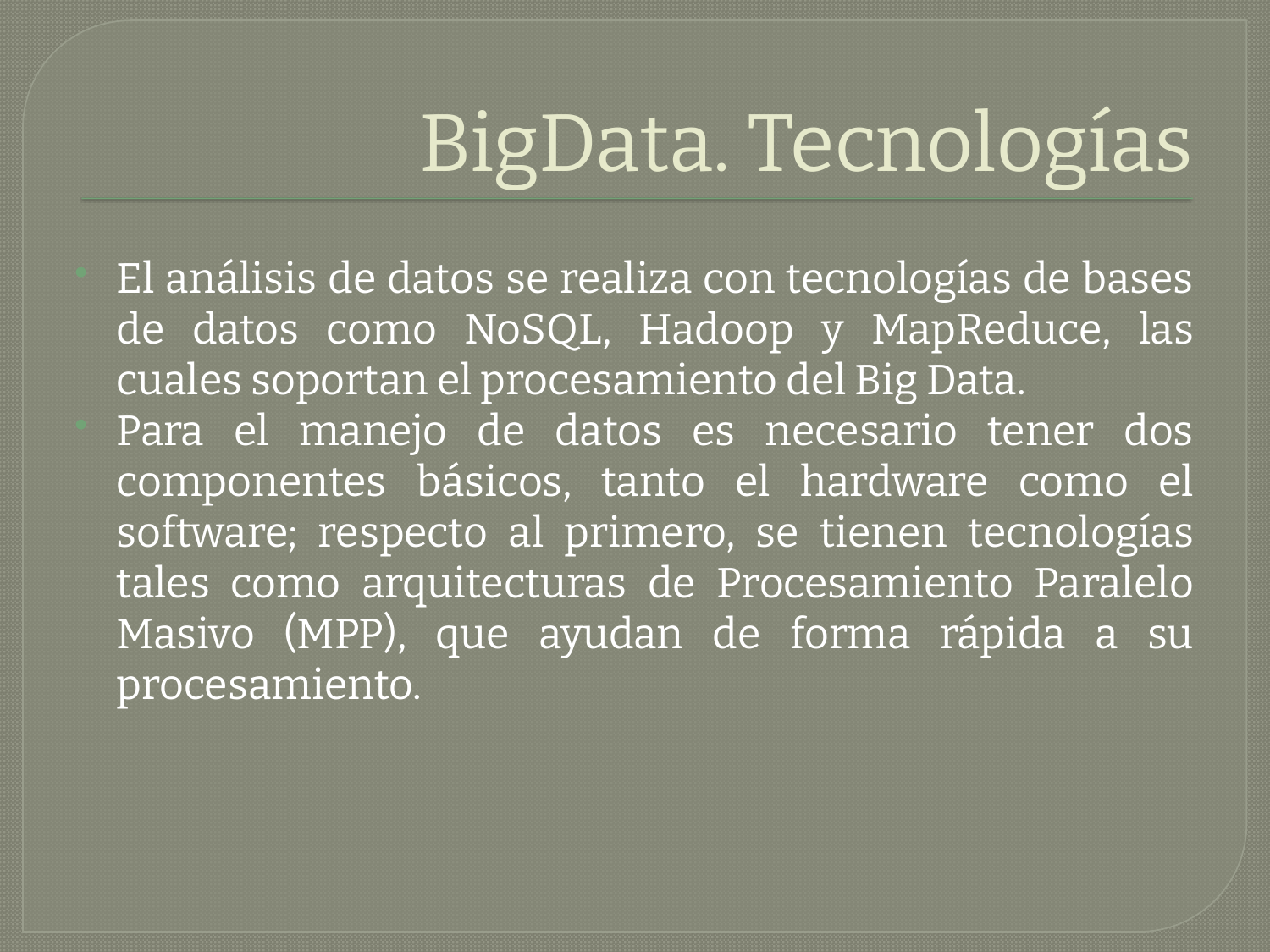

# BigData. Tecnologías
El análisis de datos se realiza con tecnologías de bases de datos como NoSQL, Hadoop y MapReduce, las cuales soportan el procesamiento del Big Data.
Para el manejo de datos es necesario tener dos componentes básicos, tanto el hardware como el software; respecto al primero, se tienen tecnologías tales como arquitecturas de Procesamiento Paralelo Masivo (MPP), que ayudan de forma rápida a su procesamiento.